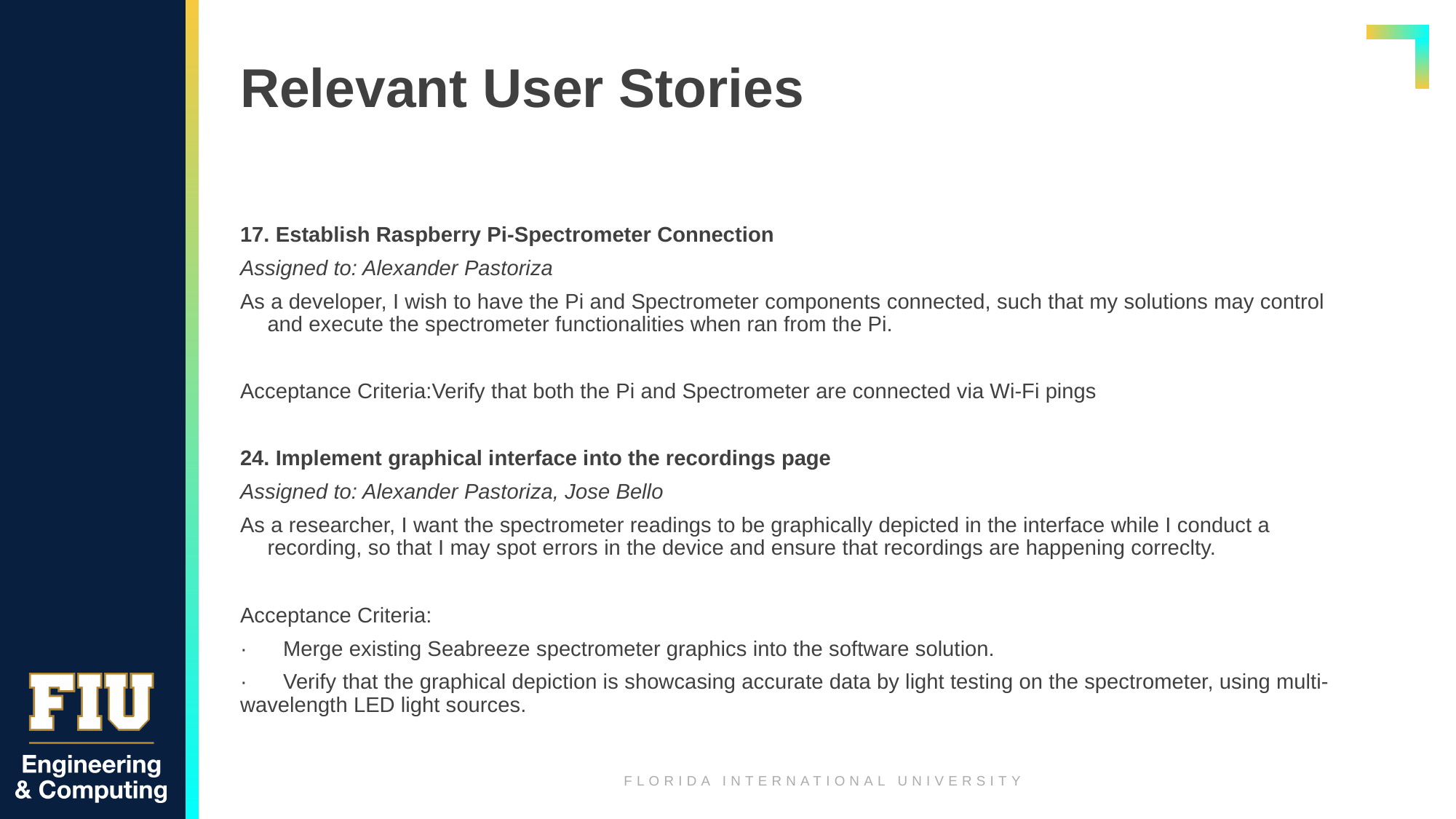

Relevant User Stories
17. Establish Raspberry Pi-Spectrometer Connection
Assigned to: Alexander Pastoriza
As a developer, I wish to have the Pi and Spectrometer components connected, such that my solutions may control and execute the spectrometer functionalities when ran from the Pi.

Acceptance Criteria:Verify that both the Pi and Spectrometer are connected via Wi-Fi pings

24. Implement graphical interface into the recordings page
Assigned to: Alexander Pastoriza, Jose Bello
As a researcher, I want the spectrometer readings to be graphically depicted in the interface while I conduct a recording, so that I may spot errors in the device and ensure that recordings are happening correclty.

Acceptance Criteria:
·      Merge existing Seabreeze spectrometer graphics into the software solution.
·      Verify that the graphical depiction is showcasing accurate data by light testing on the spectrometer, using multi-wavelength LED light sources.